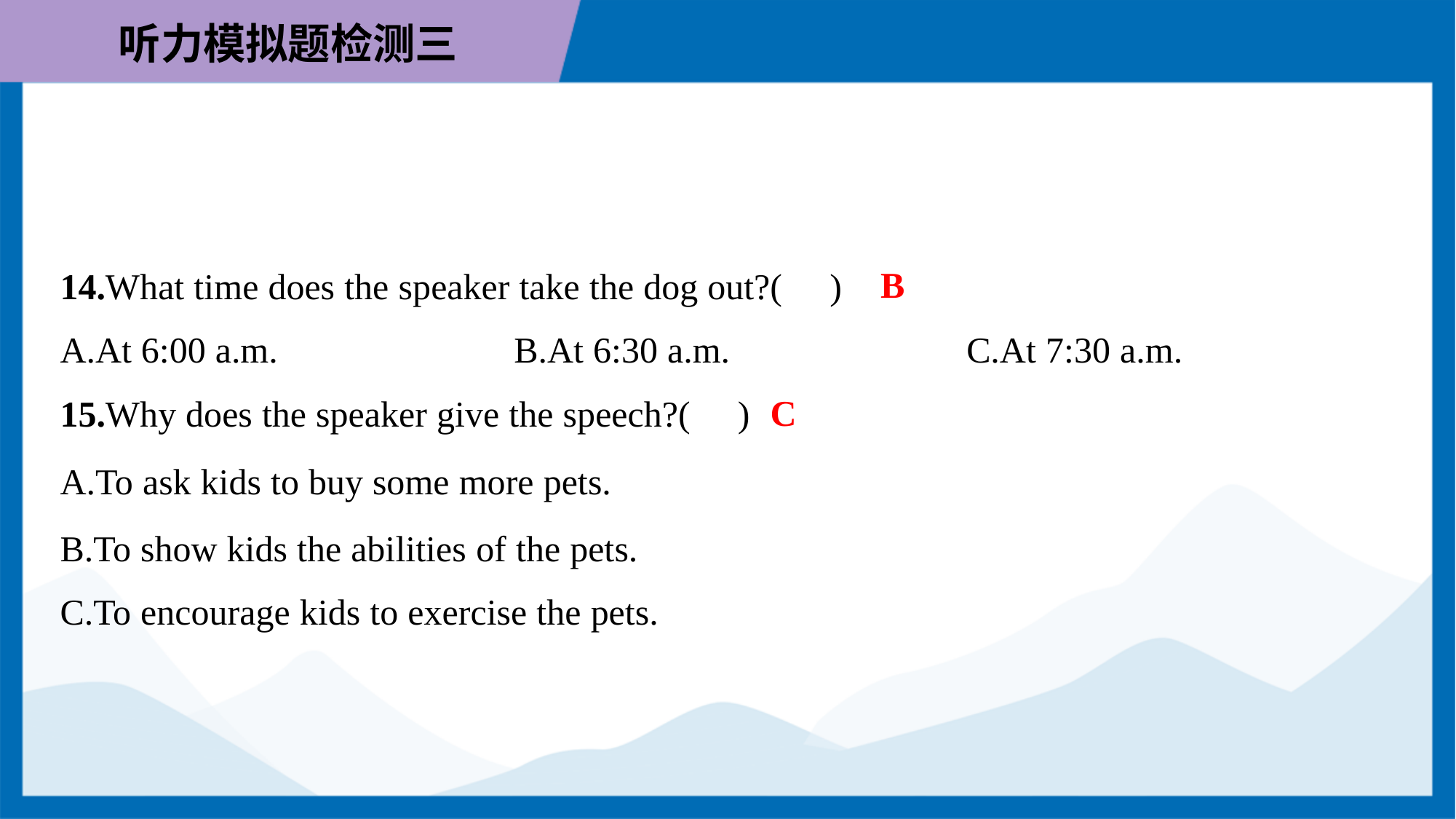

B
14.What time does the speaker take the dog out?(     )
A.At 6:00 a.m.	B.At 6:30 a.m.	C.At 7:30 a.m.
C
15.Why does the speaker give the speech?(     )
A.To ask kids to buy some more pets.
B.To show kids the abilities of the pets.
C.To encourage kids to exercise the pets.